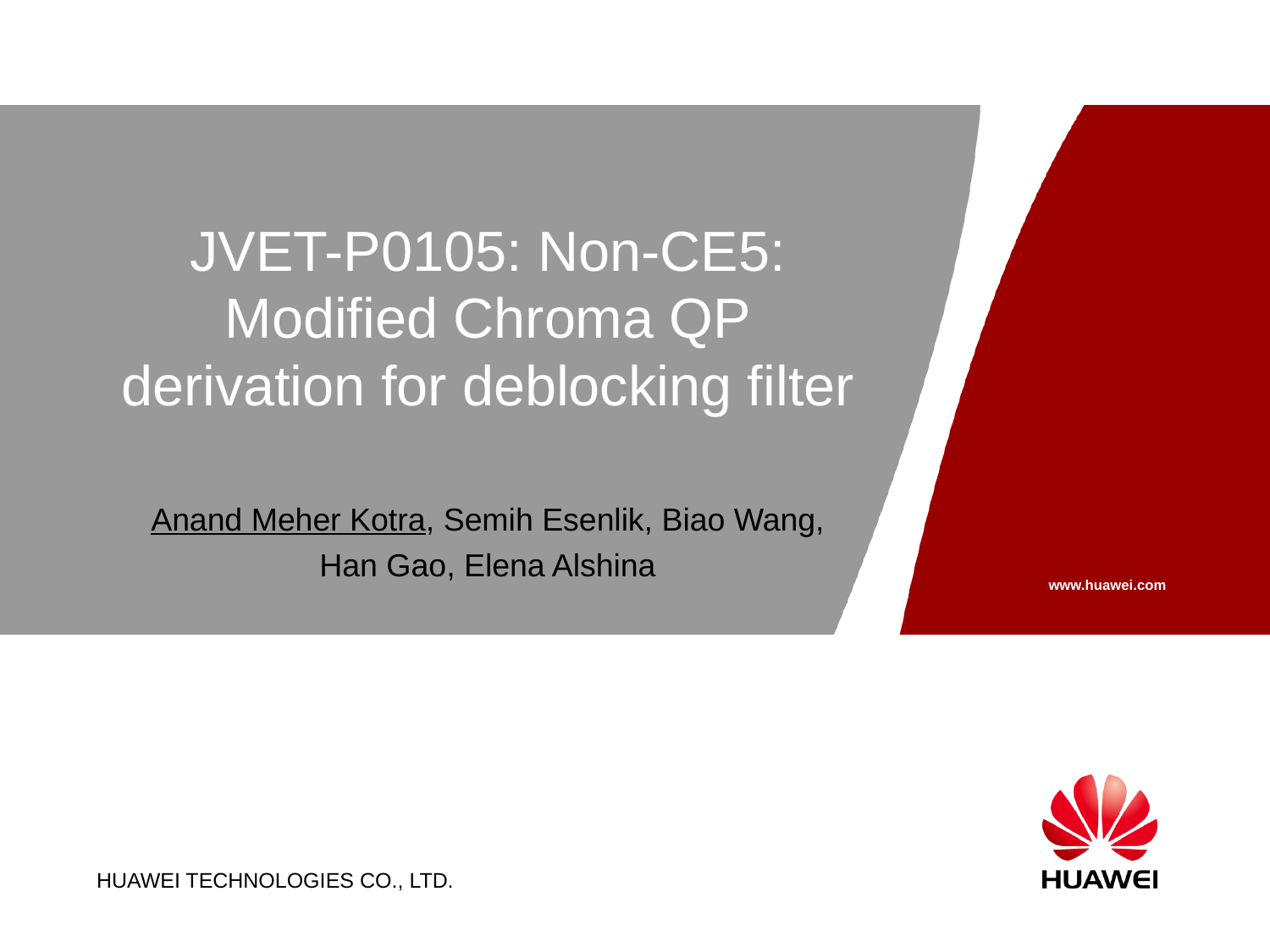

# JVET-P0105: Non-CE5: Modified Chroma QP derivation for deblocking filter
Anand Meher Kotra, Semih Esenlik, Biao Wang, Han Gao, Elena Alshina